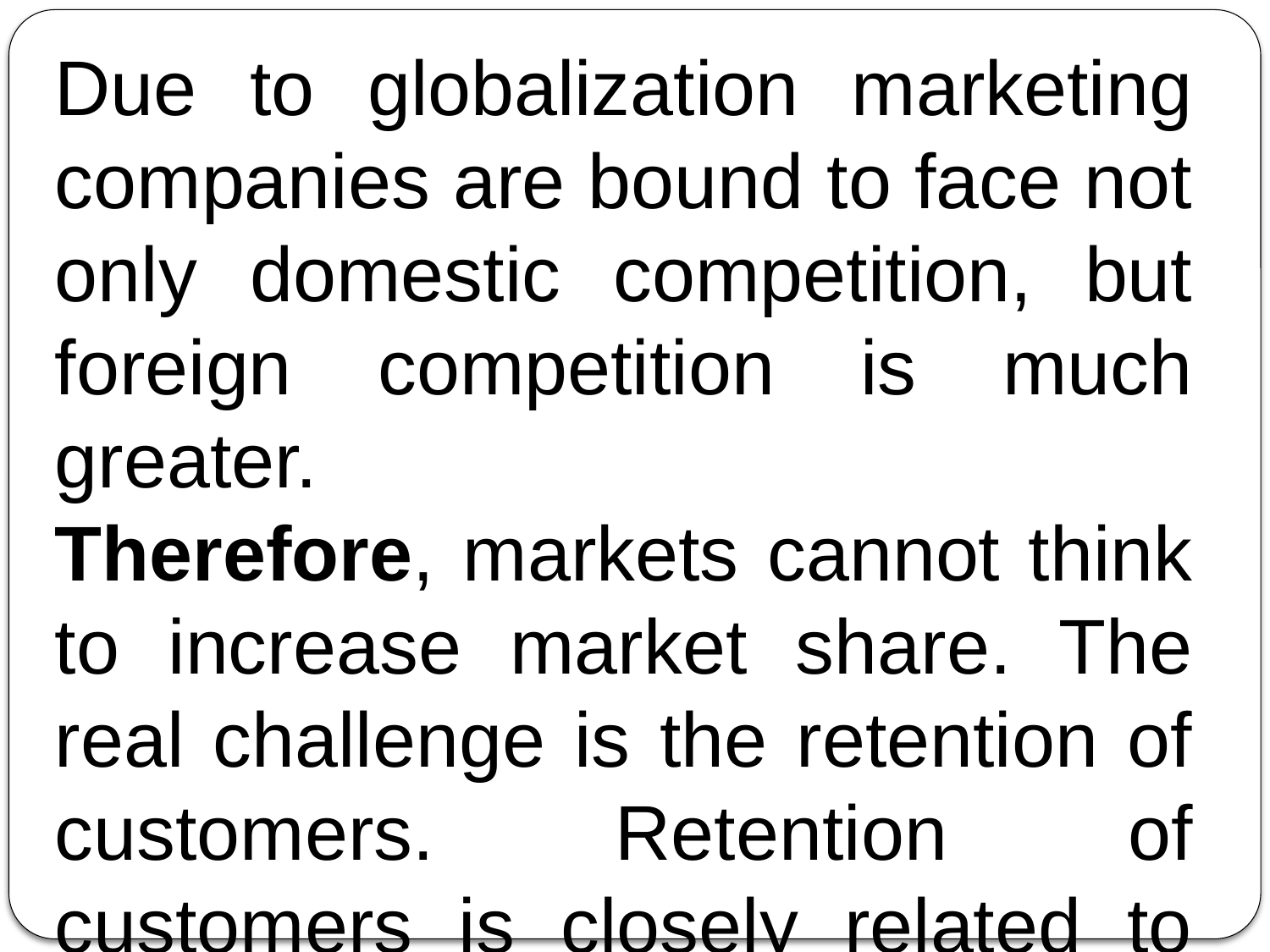

Due to globalization marketing companies are bound to face not only domestic competition, but foreign competition is much greater.
Therefore, markets cannot think to increase market share. The real challenge is the retention of customers. Retention of customers is closely related to their satisfaction.